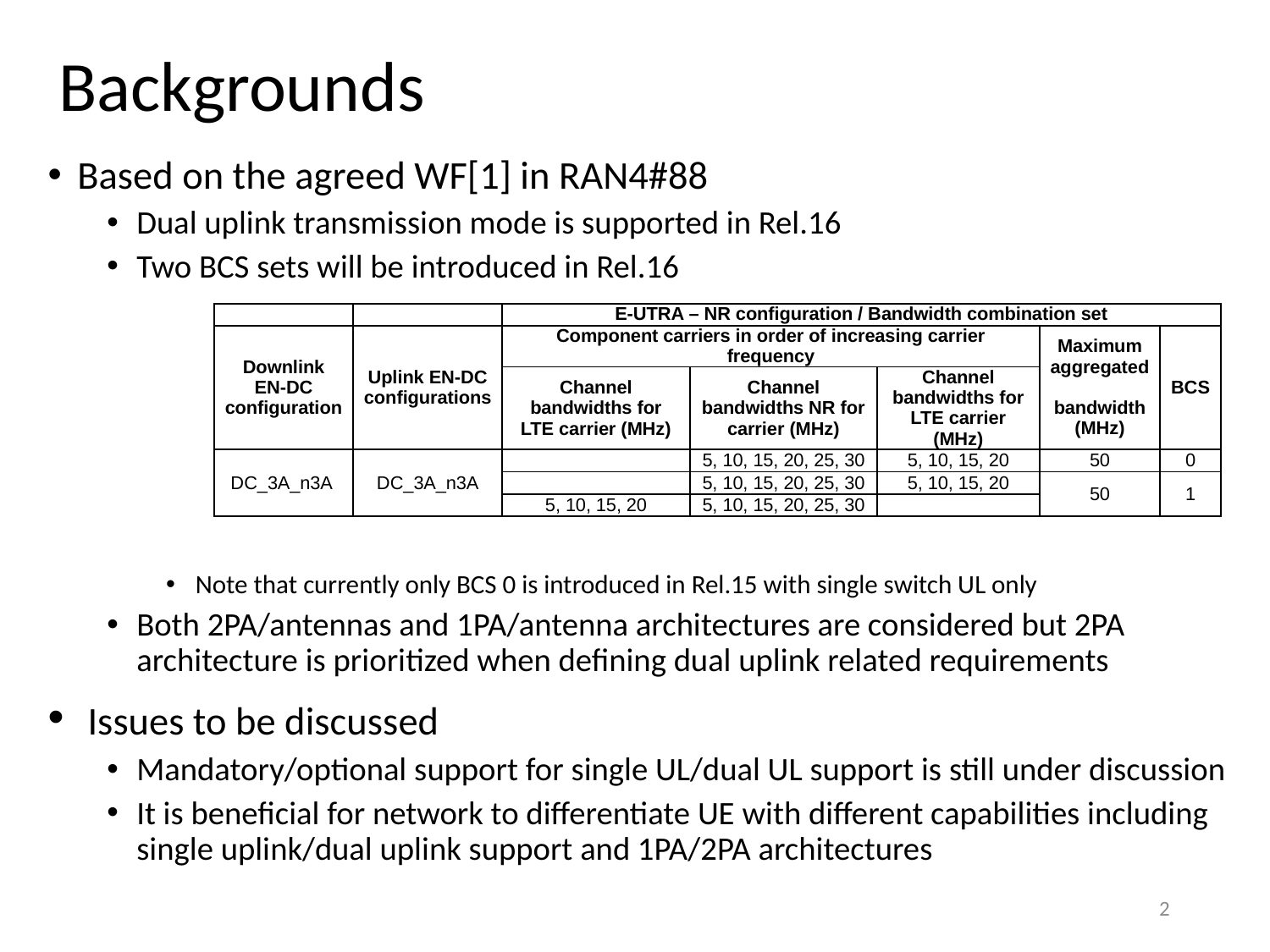

# Backgrounds
Based on the agreed WF[1] in RAN4#88
Dual uplink transmission mode is supported in Rel.16
Two BCS sets will be introduced in Rel.16

Note that currently only BCS 0 is introduced in Rel.15 with single switch UL only
Both 2PA/antennas and 1PA/antenna architectures are considered but 2PA architecture is prioritized when defining dual uplink related requirements
 Issues to be discussed
Mandatory/optional support for single UL/dual UL support is still under discussion
It is beneficial for network to differentiate UE with different capabilities including single uplink/dual uplink support and 1PA/2PA architectures
|  |  | E-UTRA – NR configuration / Bandwidth combination set |  |  |  |  |
| --- | --- | --- | --- | --- | --- | --- |
| Downlink EN-DC configuration | Uplink EN-DC configurations | Component carriers in order of increasing carrier frequency |  |  | Maximum aggregated bandwidth (MHz) | BCS |
|  |  | Channel bandwidths for LTE carrier (MHz) | Channel bandwidths NR for carrier (MHz) | Channel bandwidths for LTE carrier (MHz) |  |  |
| DC\_3A\_n3A | DC\_3A\_n3A |  | 5, 10, 15, 20, 25, 30 | 5, 10, 15, 20 | 50 | 0 |
|  |  |  | 5, 10, 15, 20, 25, 30 | 5, 10, 15, 20 | 50 | 1 |
|  |  | 5, 10, 15, 20 | 5, 10, 15, 20, 25, 30 |  |  |  |
2